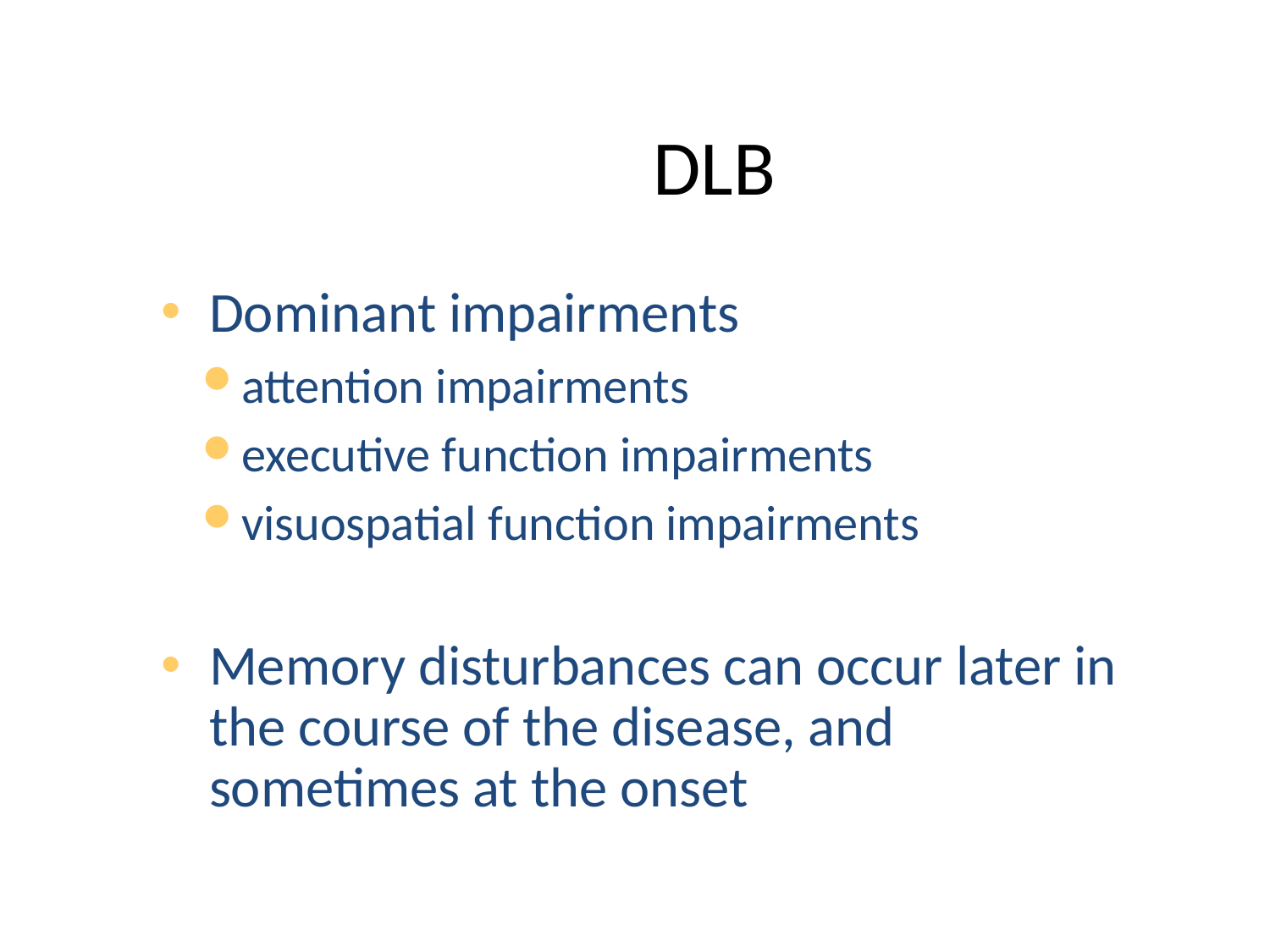

# DLB
Dominant impairments
attention impairments
executive function impairments
visuospatial function impairments

Memory disturbances can occur later in the course of the disease, and sometimes at the onset